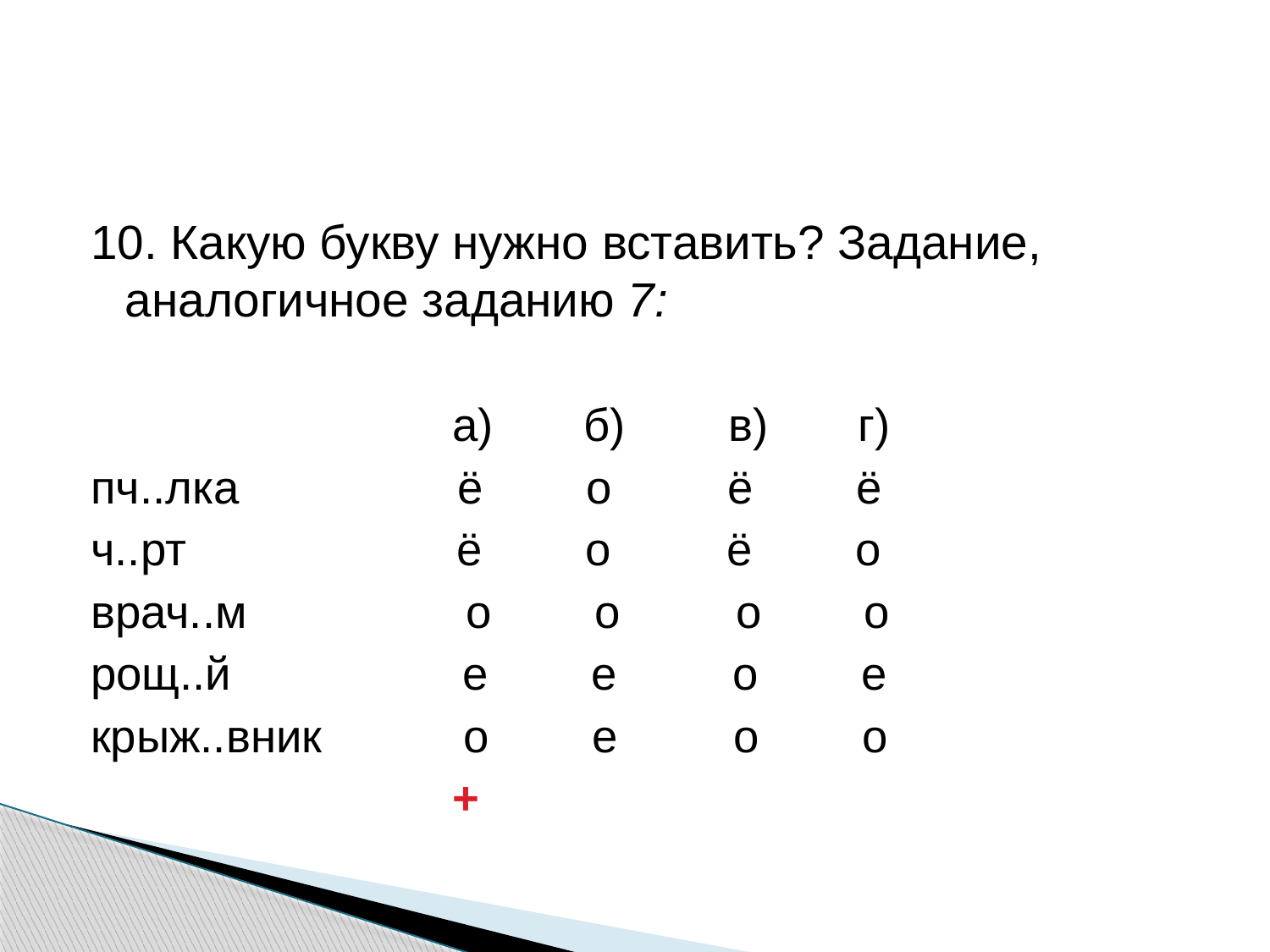

#
10. Какую букву нужно вставить? Задание, аналогичное заданию 7:

                            а)       б)        в)       г)
пч..лка                 ё        о         ё        ё
ч..рт                     ё        о         ё        о
врач..м                 о        о         о        о
рощ..й                  е        е         о        е
крыж..вник           о        е         о        о
                            +